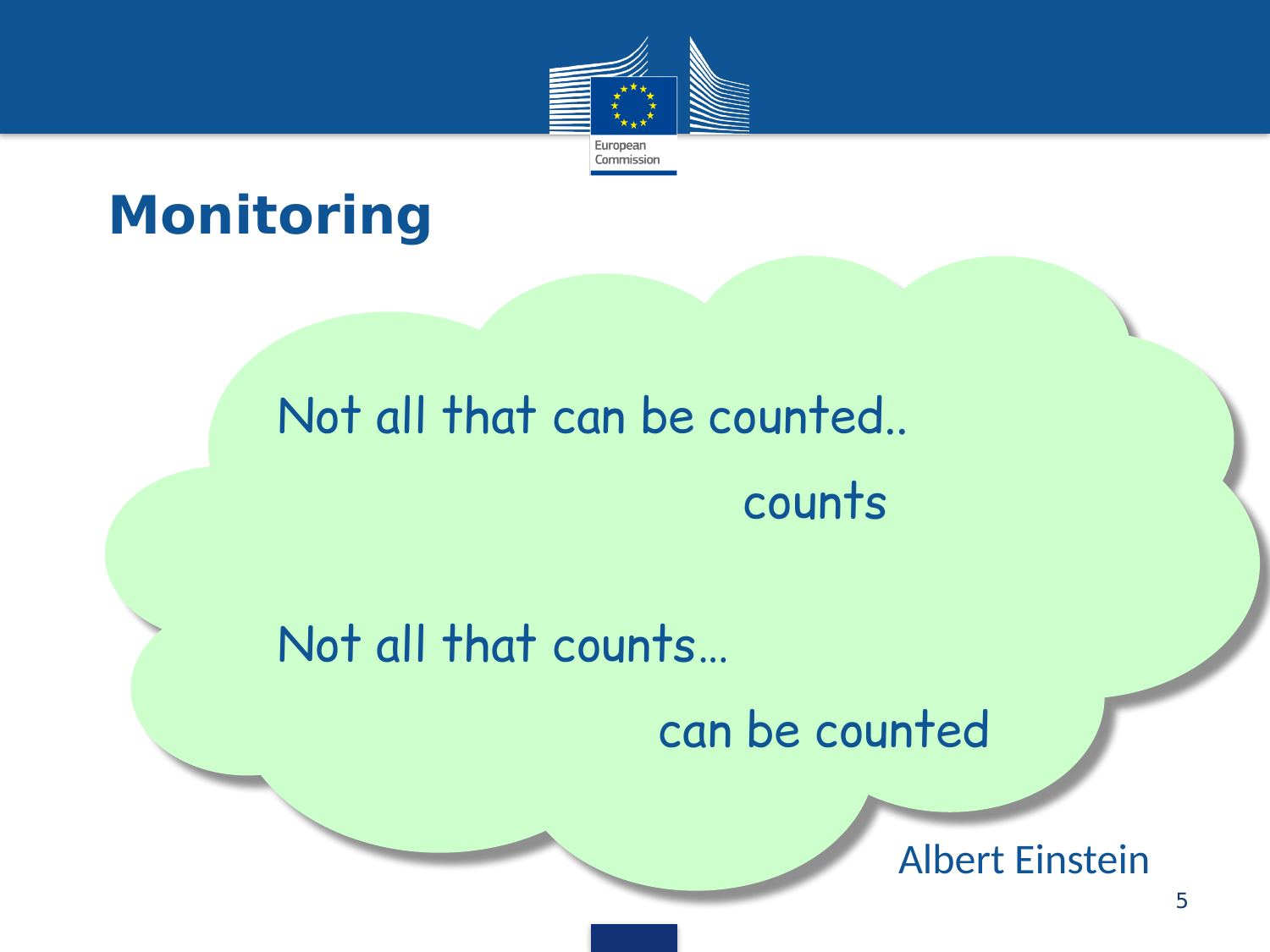

# Monitoring
Not all that can be counted..				      counts

Not all that counts…
			can be counted
Albert Einstein